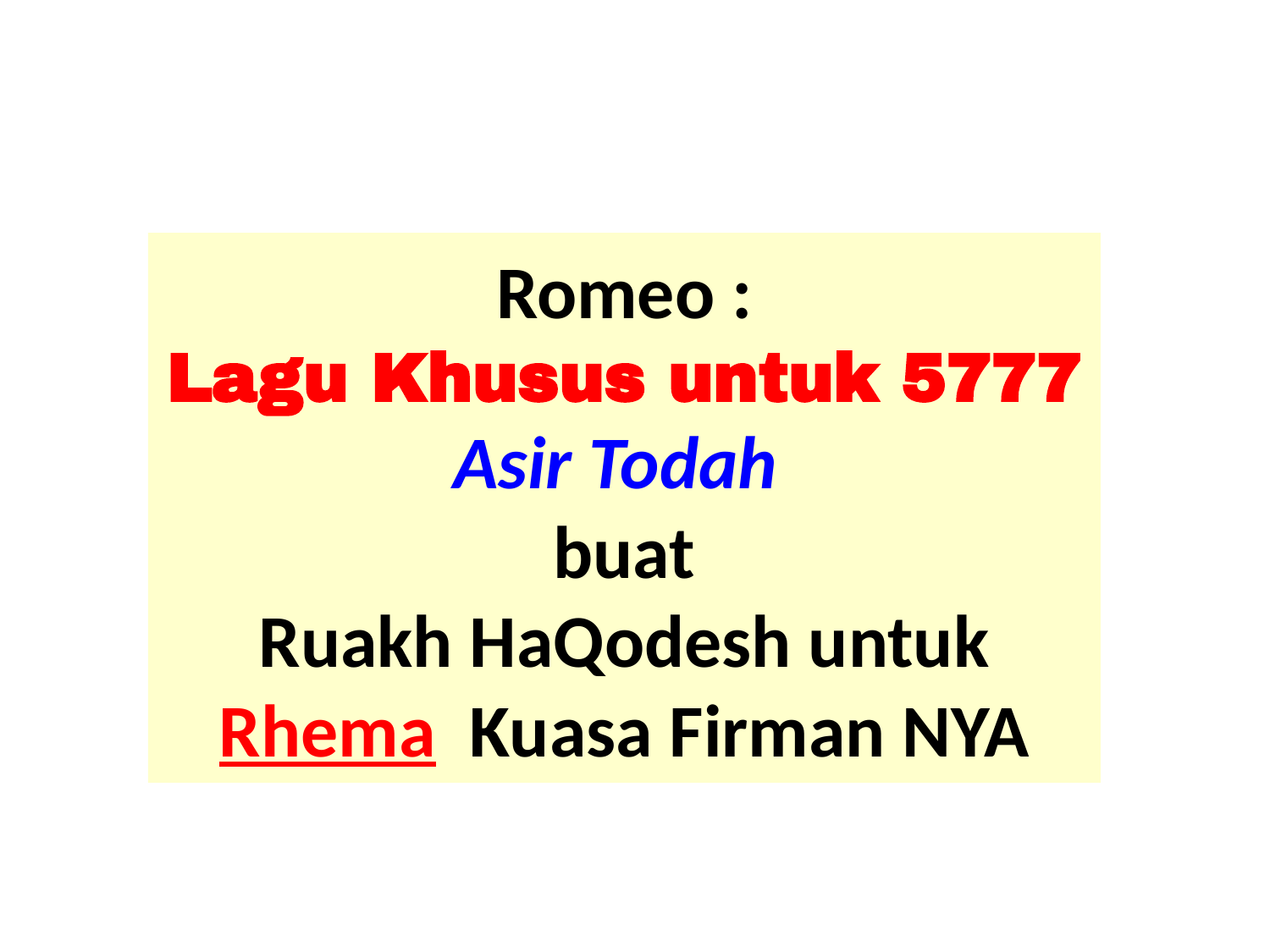

# Romeo : Lagu Khusus untuk 5777 Asir Todah buat Ruakh HaQodesh untuk Rhema  Kuasa Firman NYA